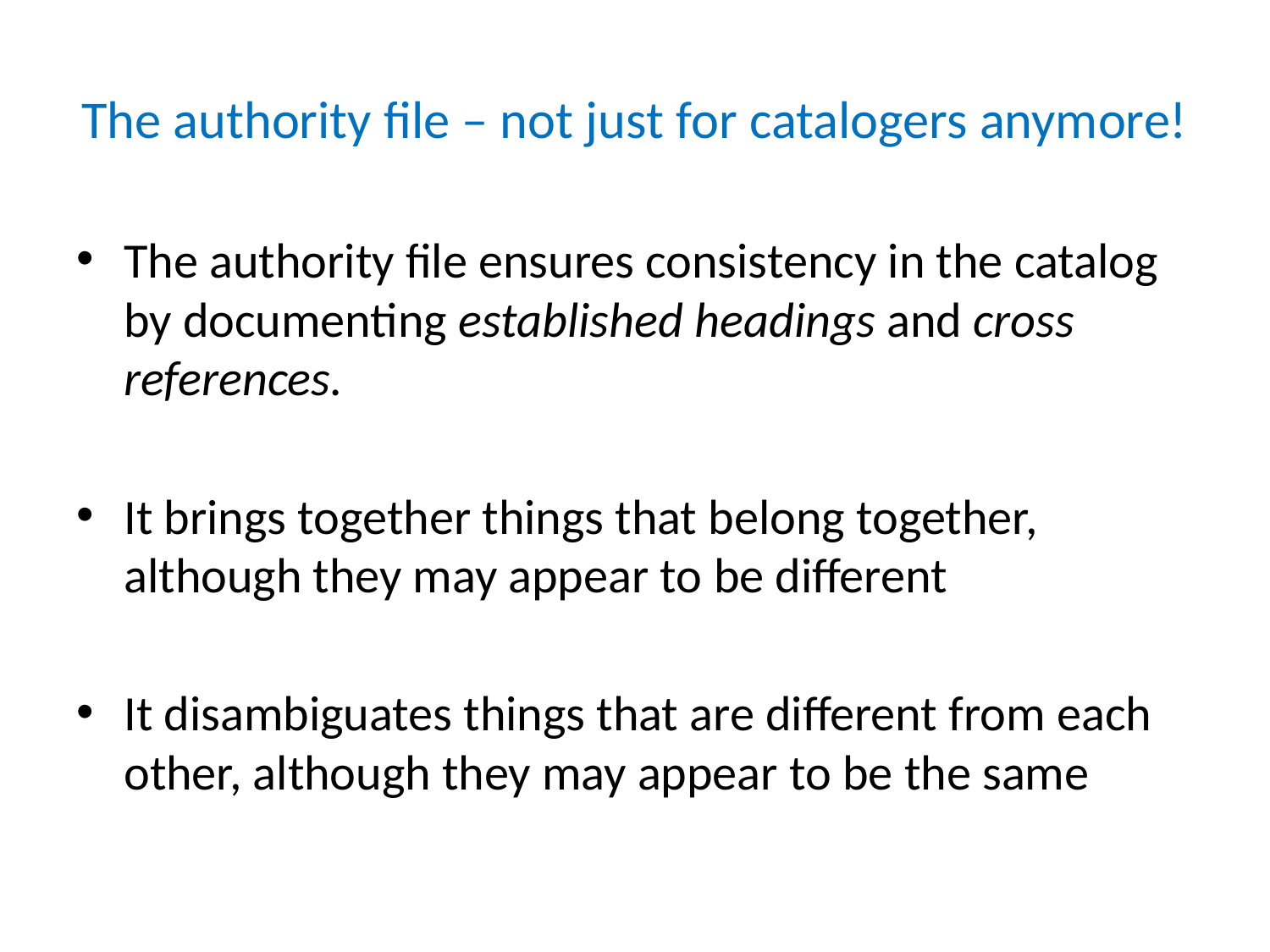

# The authority file – not just for catalogers anymore!
The authority file ensures consistency in the catalog by documenting established headings and cross references.

It brings together things that belong together, although they may appear to be different

It disambiguates things that are different from each other, although they may appear to be the same